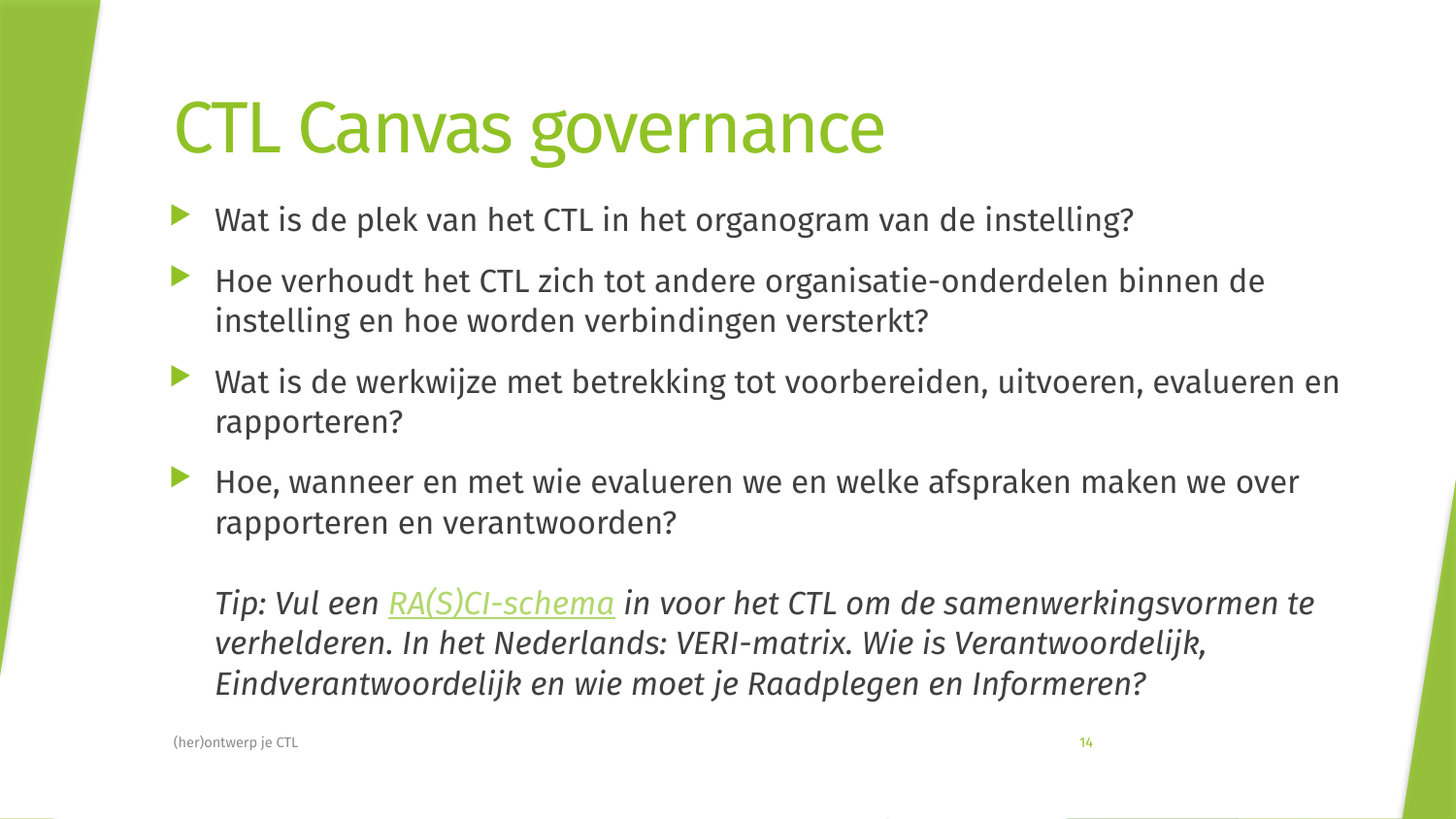

# CTL Canvas governance
Wat is de plek van het CTL in het organogram van de instelling?
Hoe verhoudt het CTL zich tot andere organisatie-onderdelen binnen de instelling en hoe worden verbindingen versterkt?
Wat is de werkwijze met betrekking tot voorbereiden, uitvoeren, evalueren en rapporteren?
Hoe, wanneer en met wie evalueren we en welke afspraken maken we over rapporteren en verantwoorden? 
Tip: Vul een RA(S)CI-schema in voor het CTL om de samenwerkingsvormen te verhelderen. In het Nederlands: VERI-matrix. Wie is Verantwoordelijk, Eindverantwoordelijk en wie moet je Raadplegen en Informeren?

(her)ontwerp je CTL
14